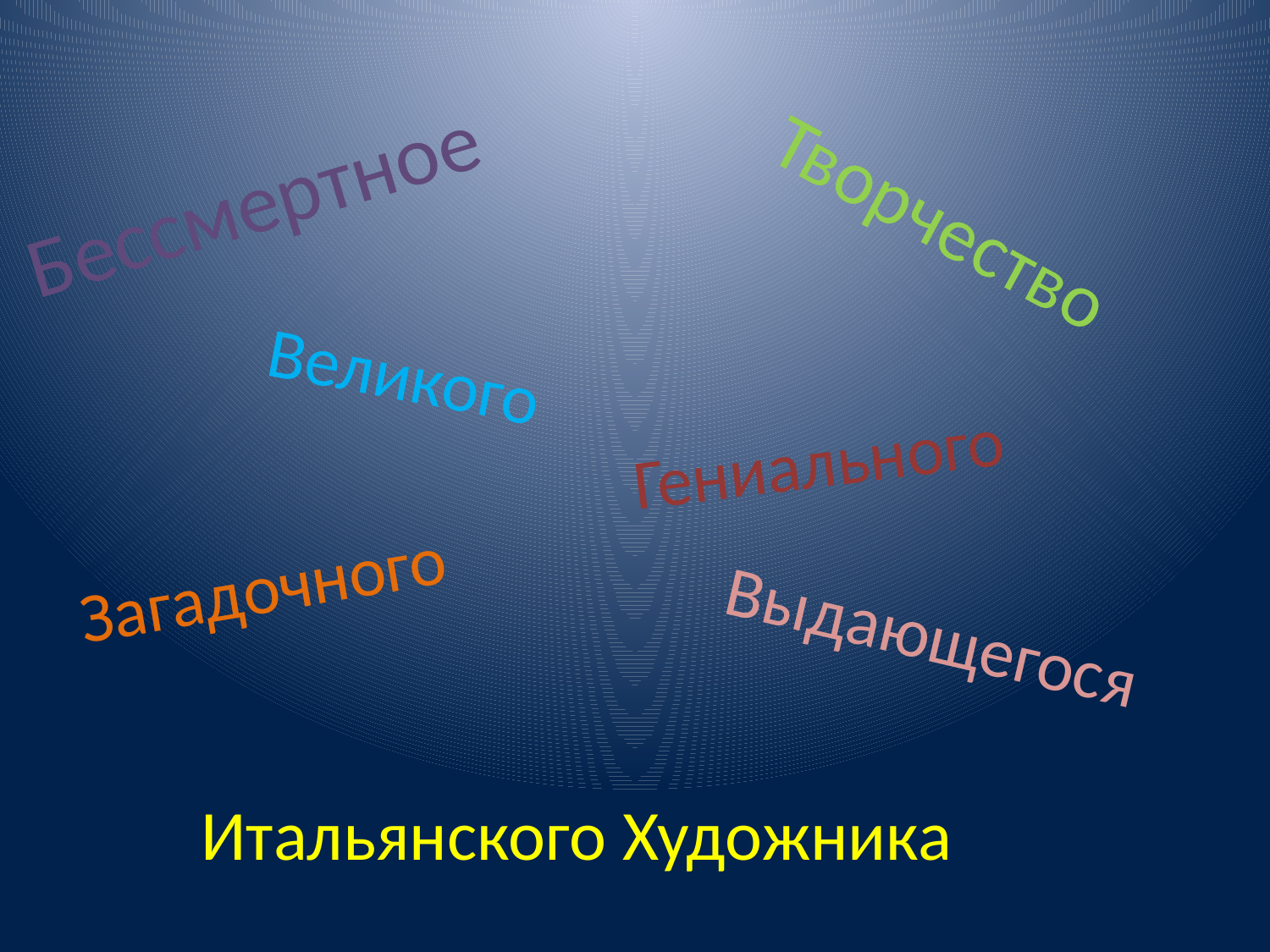

Бессмертное
Творчество
Великого
Гениального
Загадочного
Выдающегося
Итальянского Художника